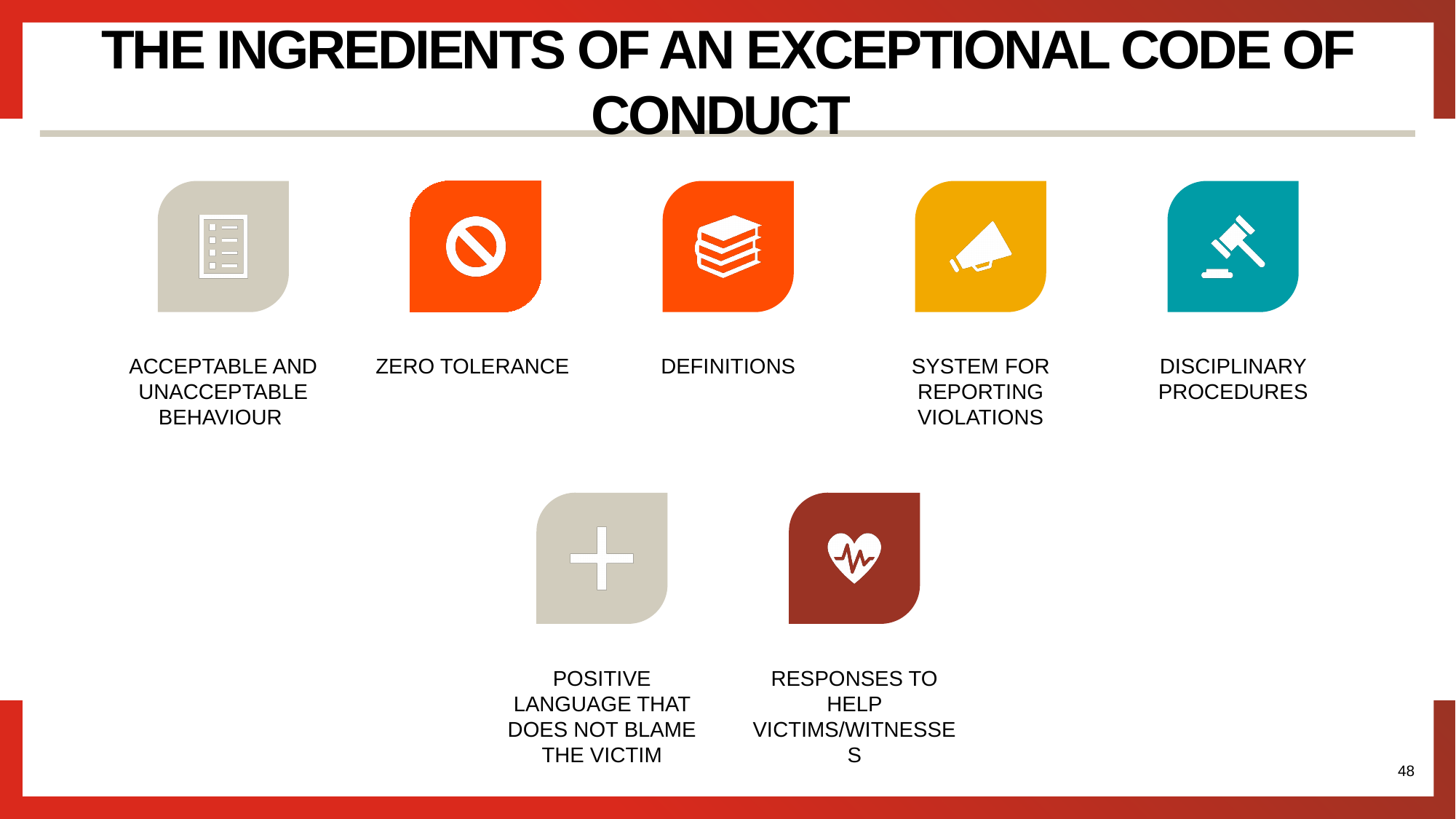

# The ingredients of an exceptional code of conduct
Acceptable and unacceptable behaviour
Zero tolerance
definitions
system for reporting violations
Disciplinary procedures
Positive language that does not blame the victim
Responses to help victims/witnesses
48